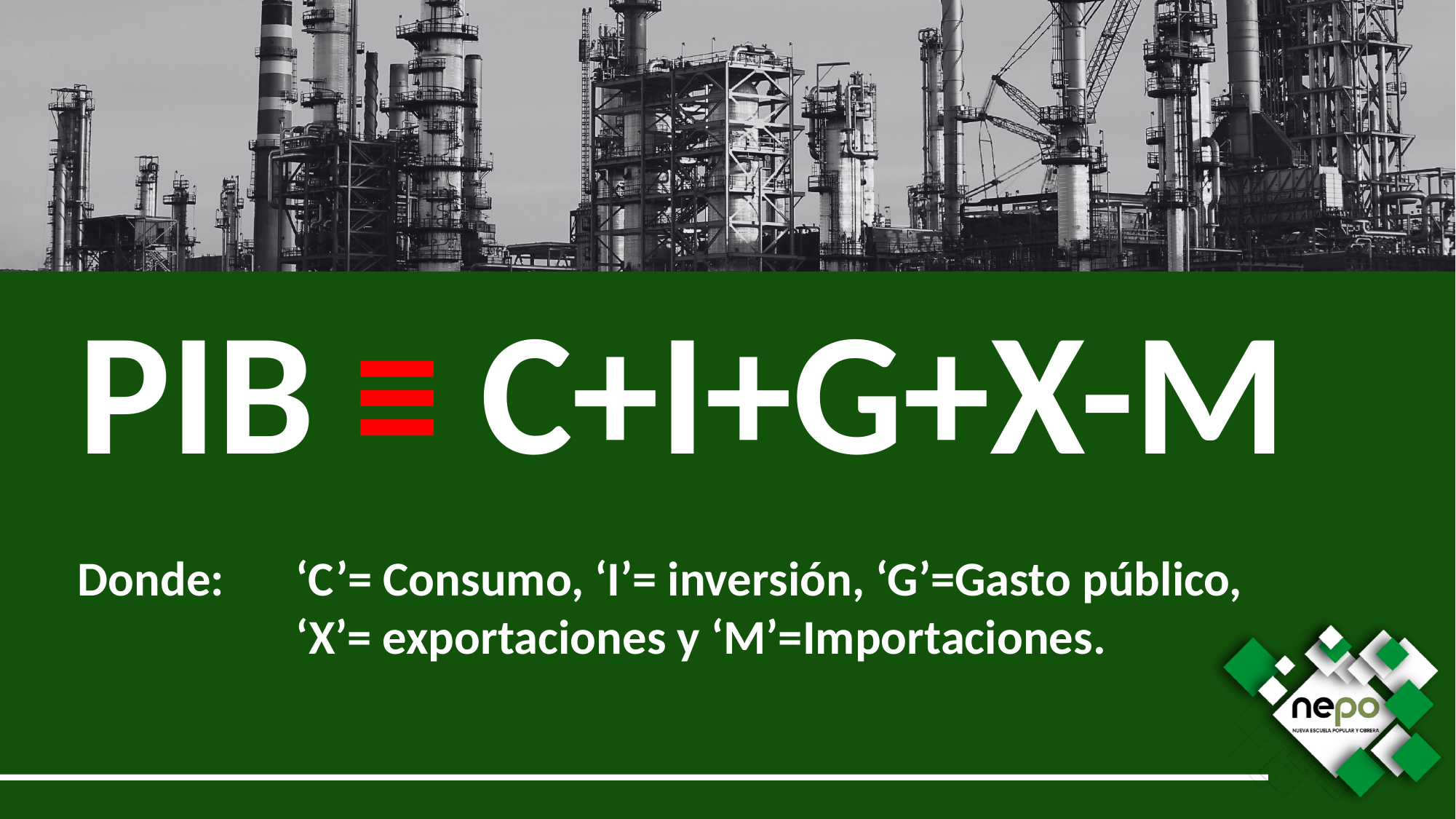

PIB ≡ C+I+G+X-M

Donde:	‘C’= Consumo, ‘I’= inversión, ‘G’=Gasto público,
		‘X’= exportaciones y ‘M’=Importaciones.